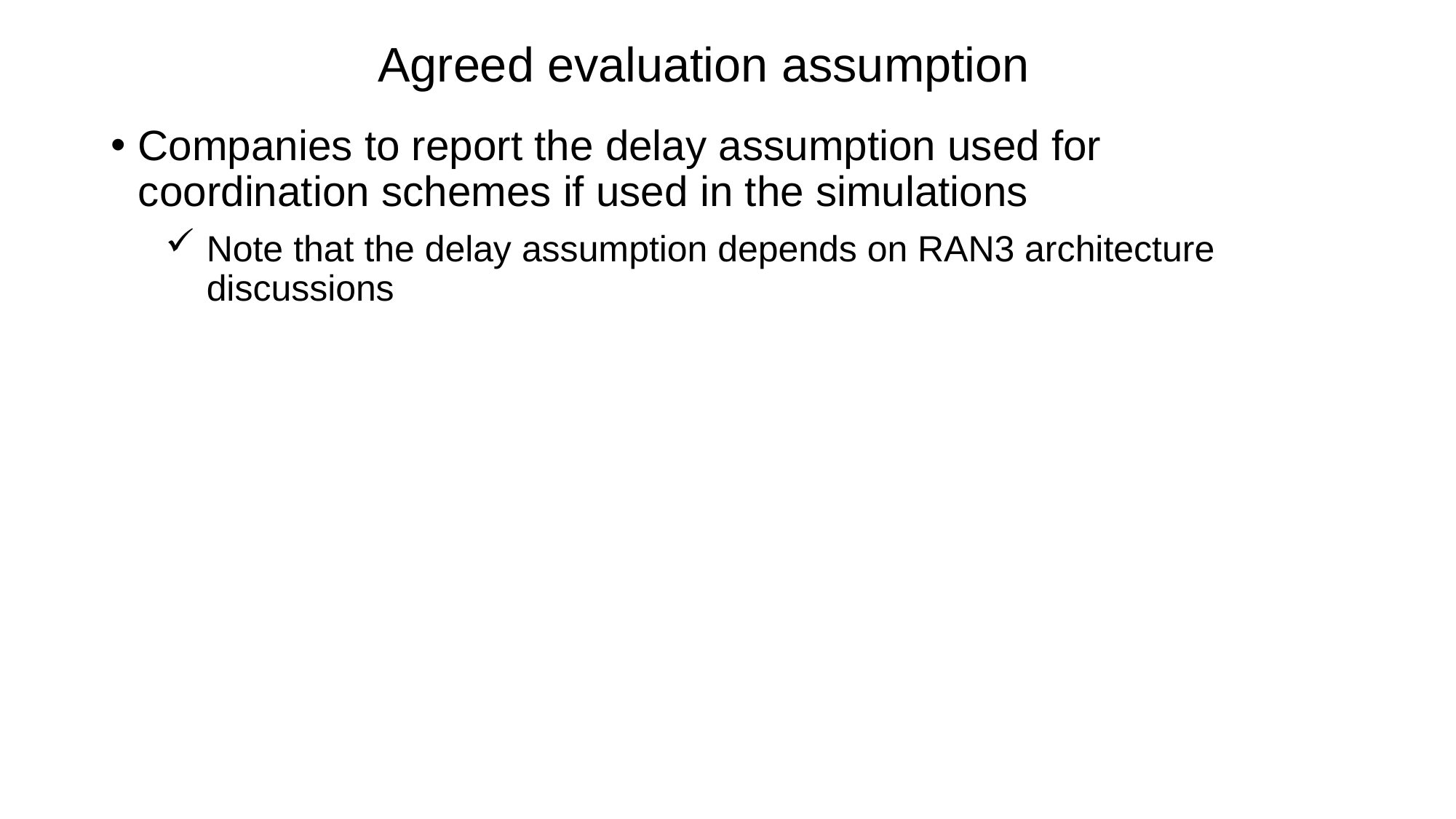

Agreed evaluation assumption
Companies to report the delay assumption used for coordination schemes if used in the simulations
Note that the delay assumption depends on RAN3 architecture discussions